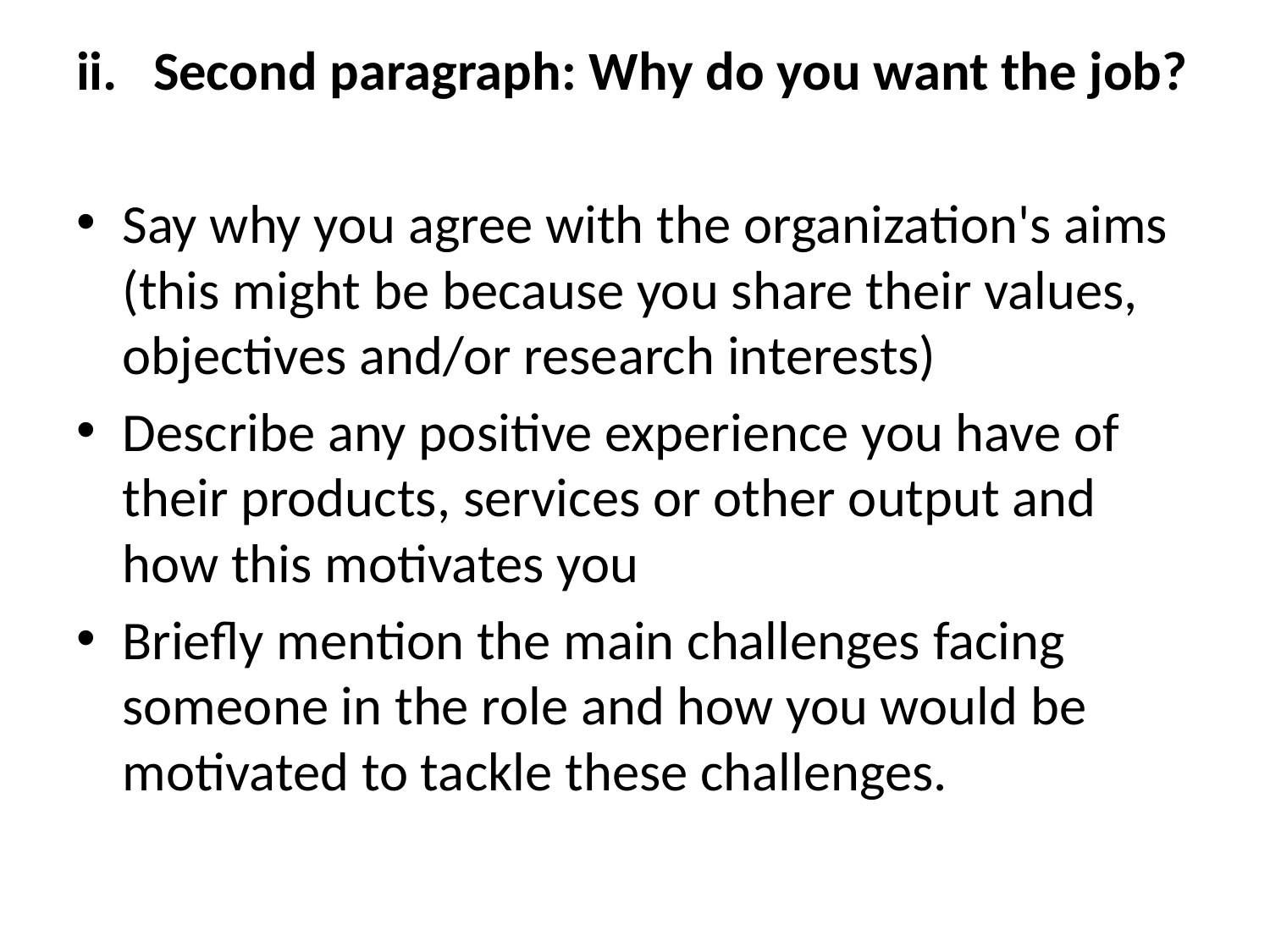

Second paragraph: Why do you want the job?

Say why you agree with the organization's aims (this might be because you share their values, objectives and/or research interests)
Describe any positive experience you have of their products, services or other output and how this motivates you
Briefly mention the main challenges facing someone in the role and how you would be motivated to tackle these challenges.